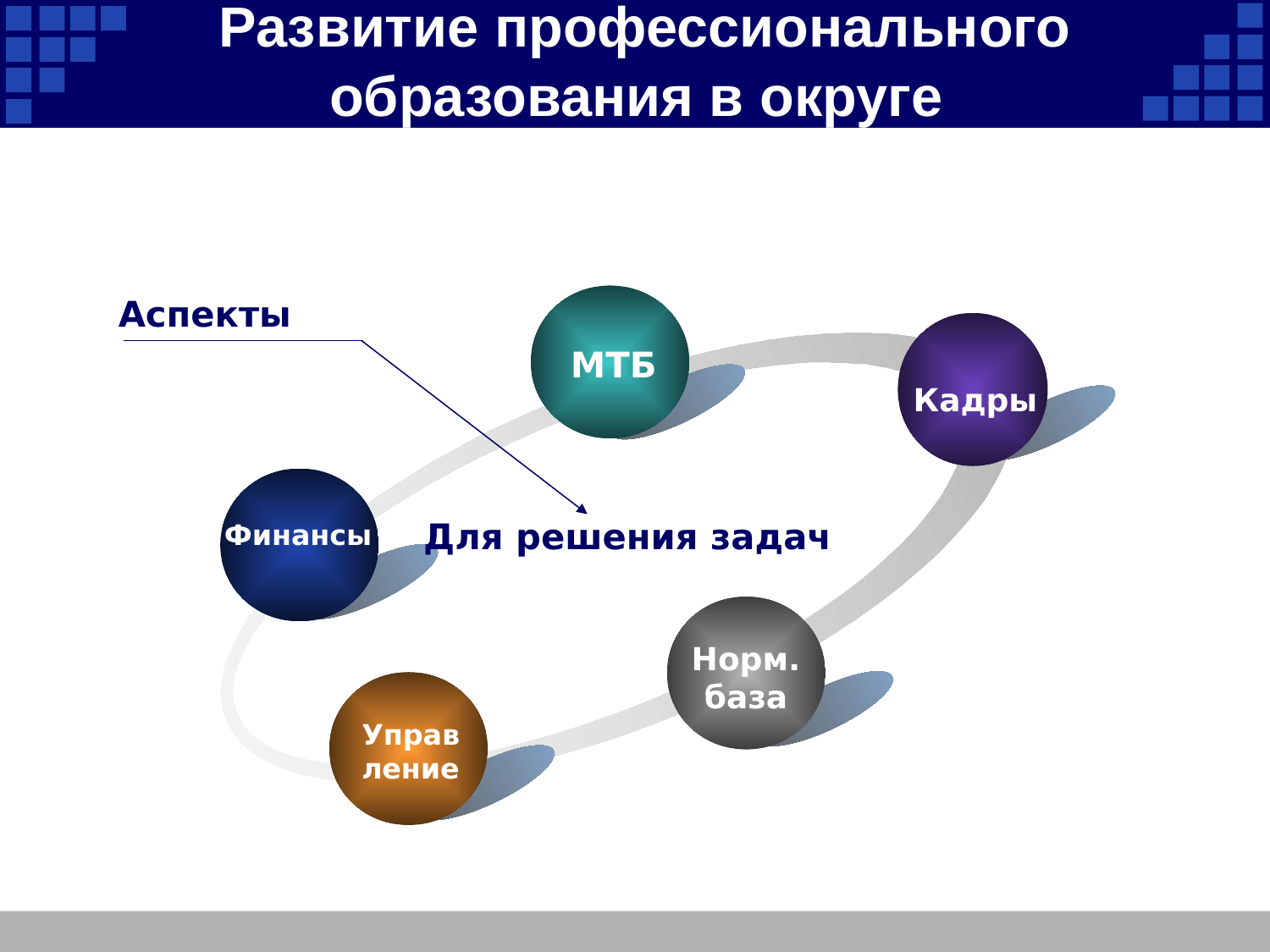

# Развитие профессионального образования в округе
Аспекты

МТБ

Кадры

Для решения задач
Финансы

Норм.
база

Управ
ление